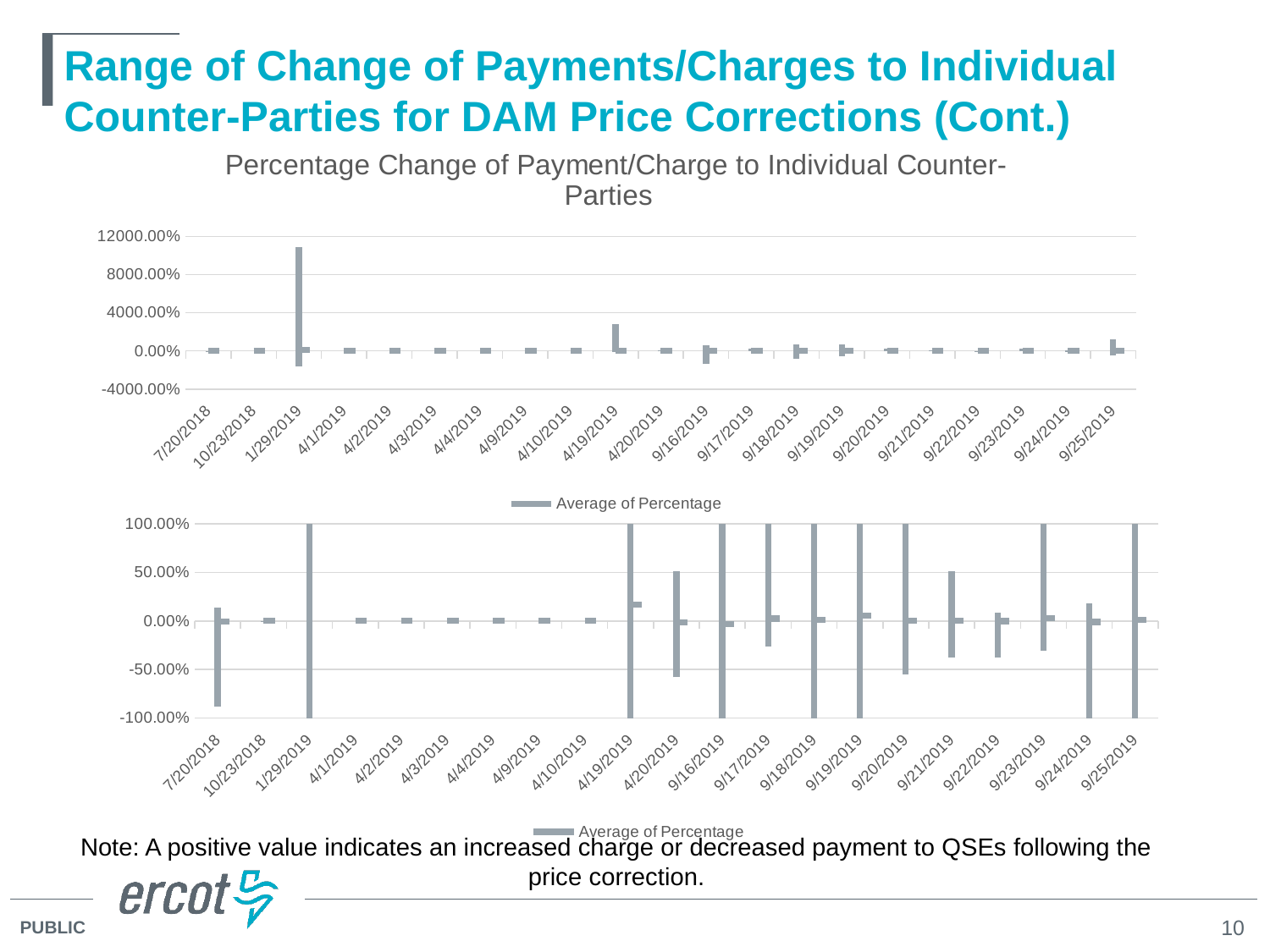

# Range of Change of Payments/Charges to Individual Counter-Parties for DAM Price Corrections (Cont.)

[unsupported chart]

[unsupported chart]

Note: A positive value indicates an increased charge or decreased payment to QSEs following the price correction.